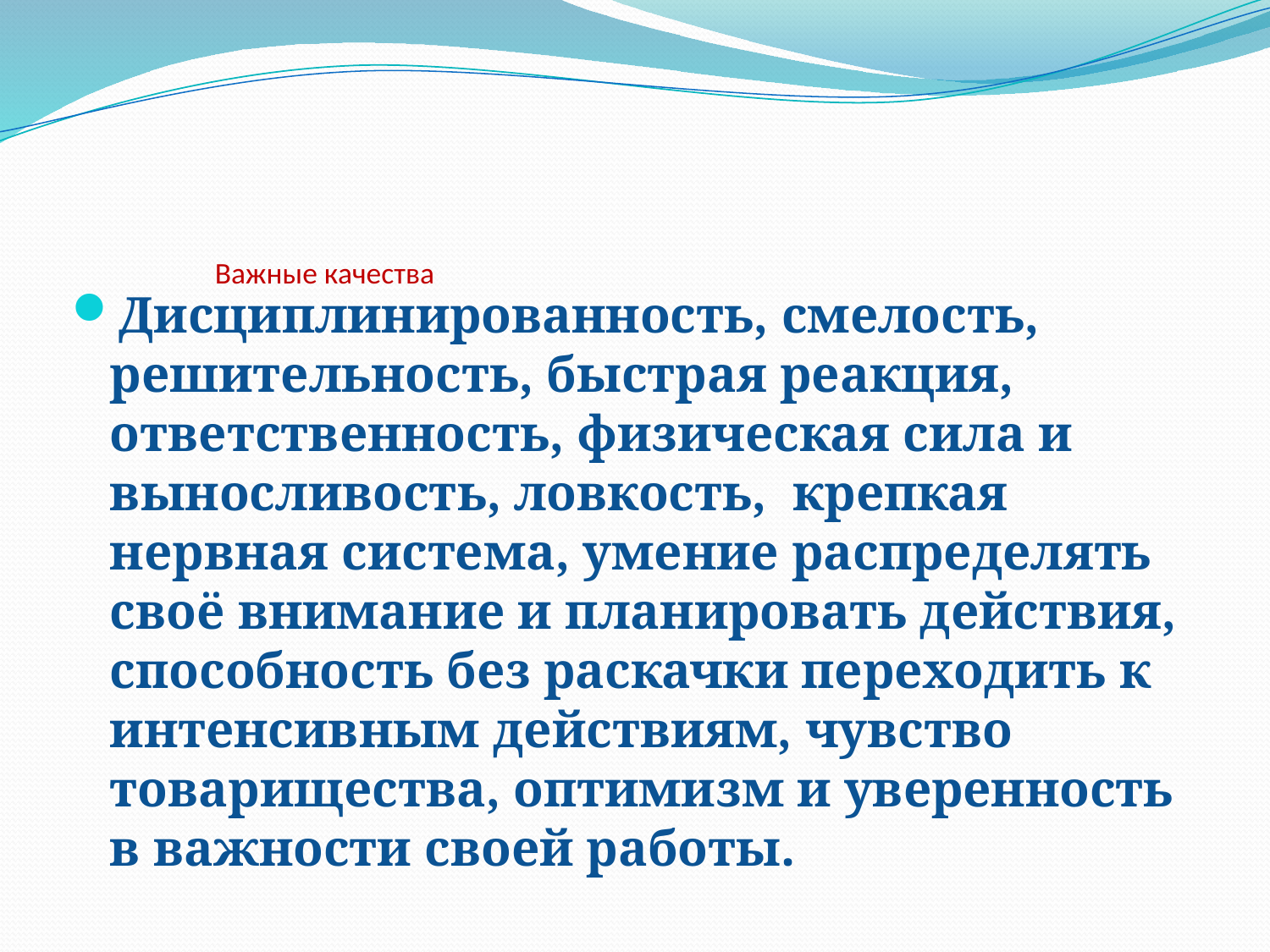

# Важные качества
Дисциплинированность, смелость, решительность, быстрая реакция, ответственность, физическая сила и выносливость, ловкость,  крепкая нервная система, умение распределять своё внимание и планировать действия, способность без раскачки переходить к интенсивным действиям, чувство товарищества, оптимизм и уверенность в важности своей работы.